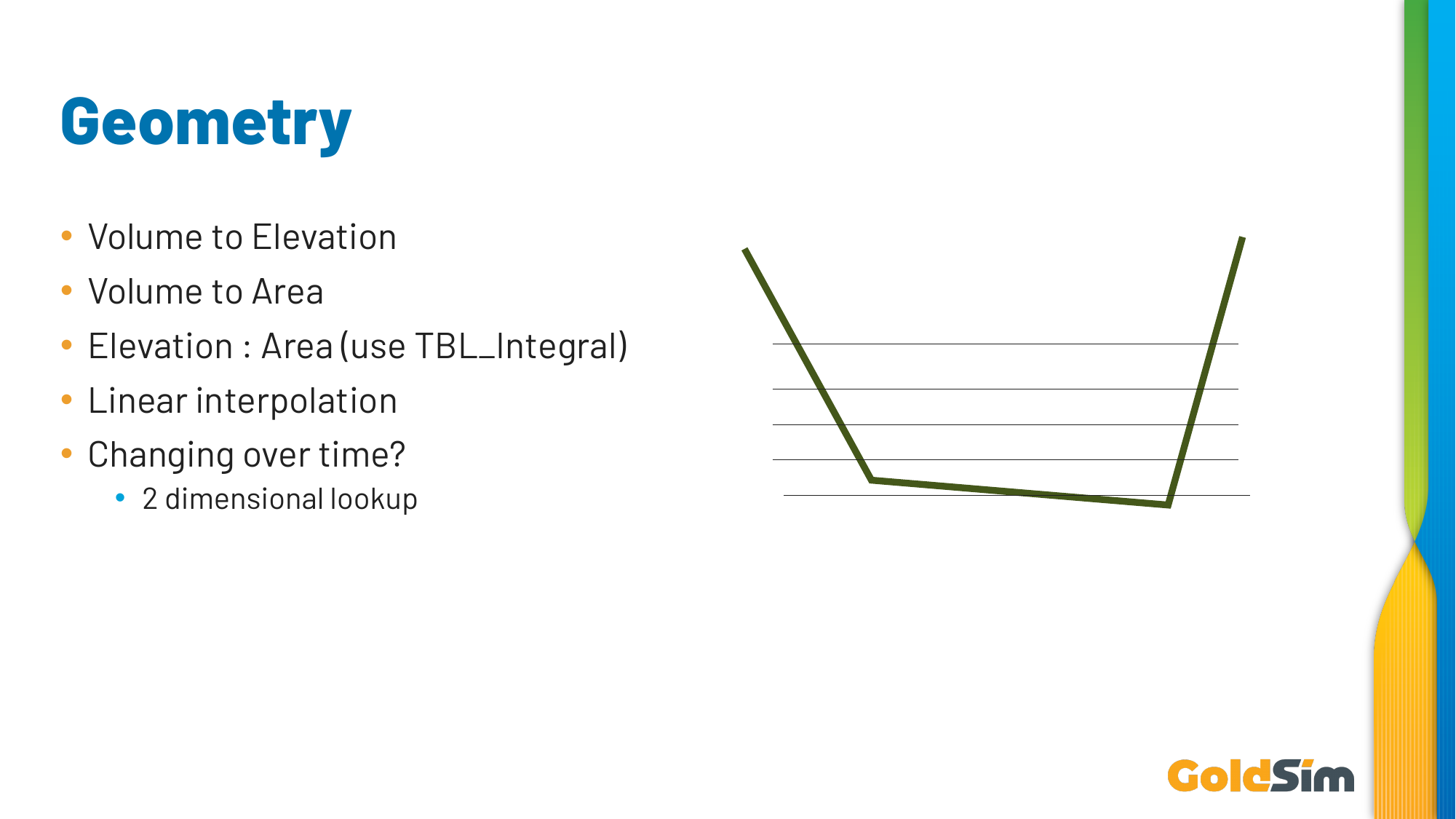

# Geometry
Volume to Elevation
Volume to Area
Elevation : Area (use TBL_Integral)
Linear interpolation
Changing over time?
2 dimensional lookup